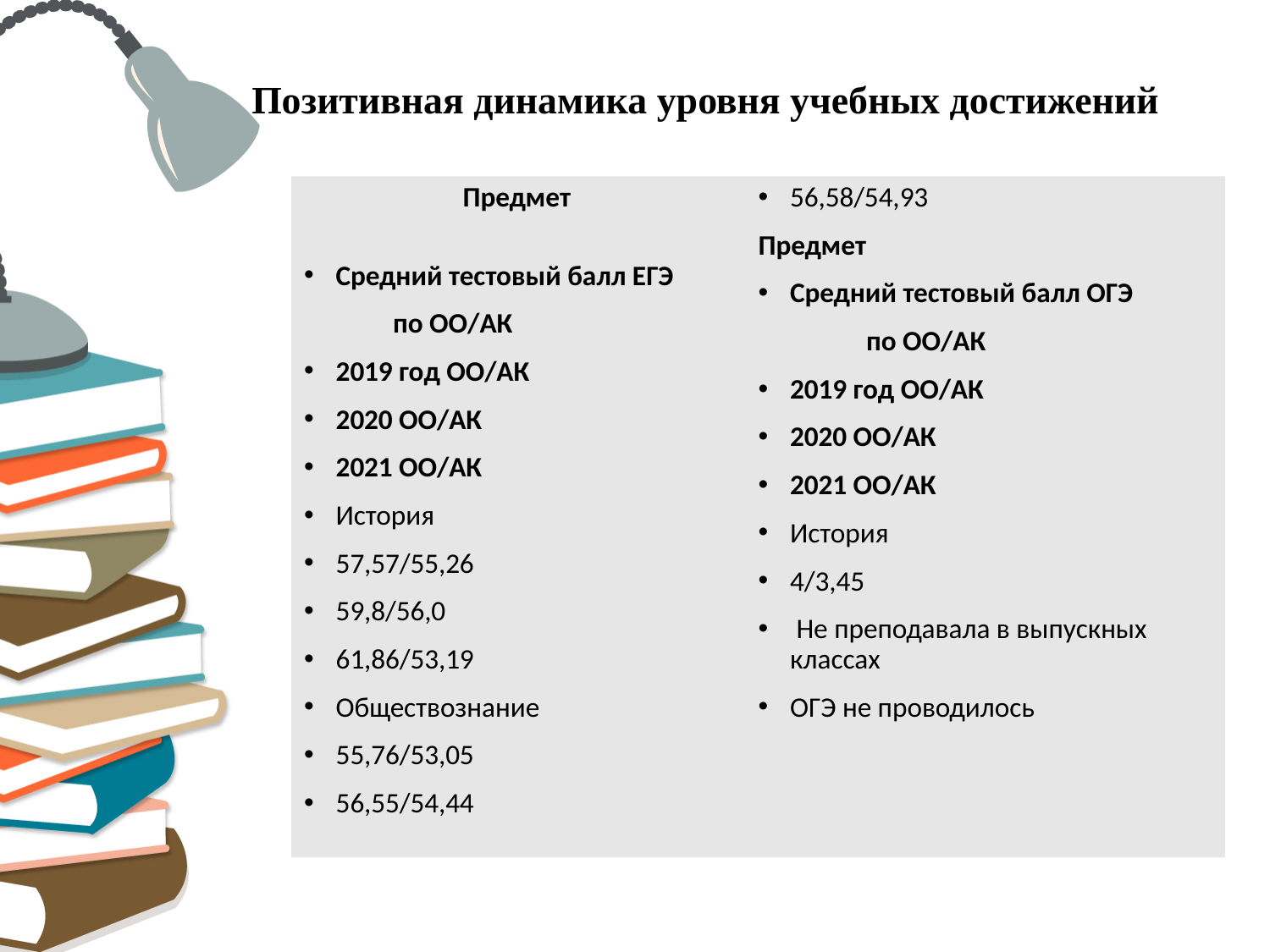

# Позитивная динамика уровня учебных достижений
		Предмет
Средний тестовый балл ЕГЭ
              по ОО/АК
2019 год ОО/АК
2020 ОО/АК
2021 ОО/АК
История
57,57/55,26
59,8/56,0
61,86/53,19
Обществознание
55,76/53,05
56,55/54,44
56,58/54,93
Предмет
Средний тестовый балл ОГЭ
                 по ОО/АК
2019 год ОО/АК
2020 ОО/АК
2021 ОО/АК
История
4/3,45
 Не преподавала в выпускных классах
ОГЭ не проводилось